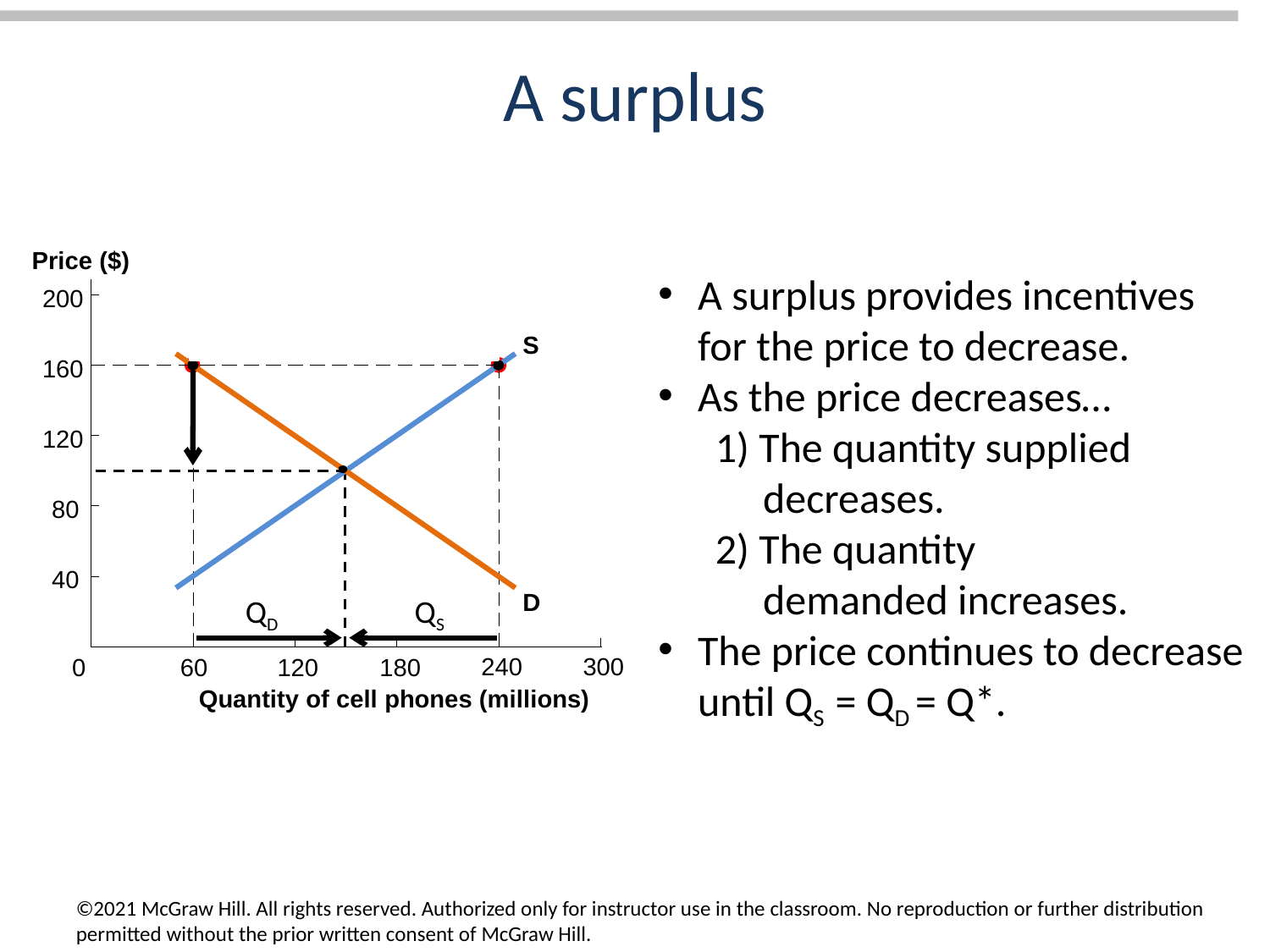

# A surplus
Price ($)

Surplus

(excess supply)
S

Price is

too high

D

240
0
60
120
180
Quantity of cell phones (millions)
200
160
120
80
40
300
A surplus provides incentives for the price to decrease.
As the price decreases…
      1) The quantity supplied
           decreases.
      2) The quantity
           demanded increases.
The price continues to decrease until QS  = QD = Q*.

QD
QS